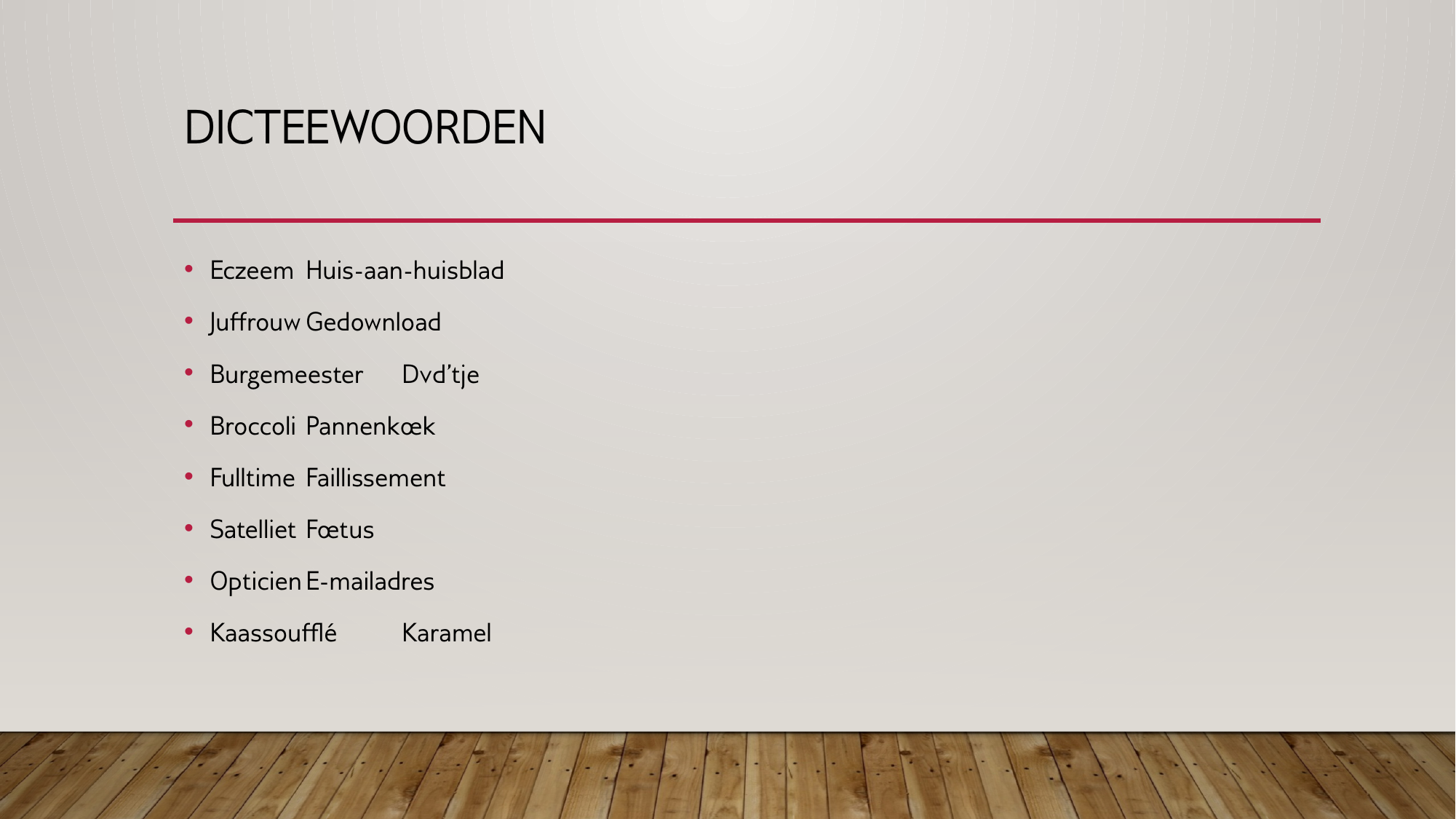

# Dicteewoorden
Eczeem				Huis-aan-huisblad
Juffrouw				Gedownload
Burgemeester				Dvd’tje
Broccoli				Pannenkoek
Fulltime				Faillissement
Satelliet				Foetus
Opticien				E-mailadres
Kaassoufflé				Karamel